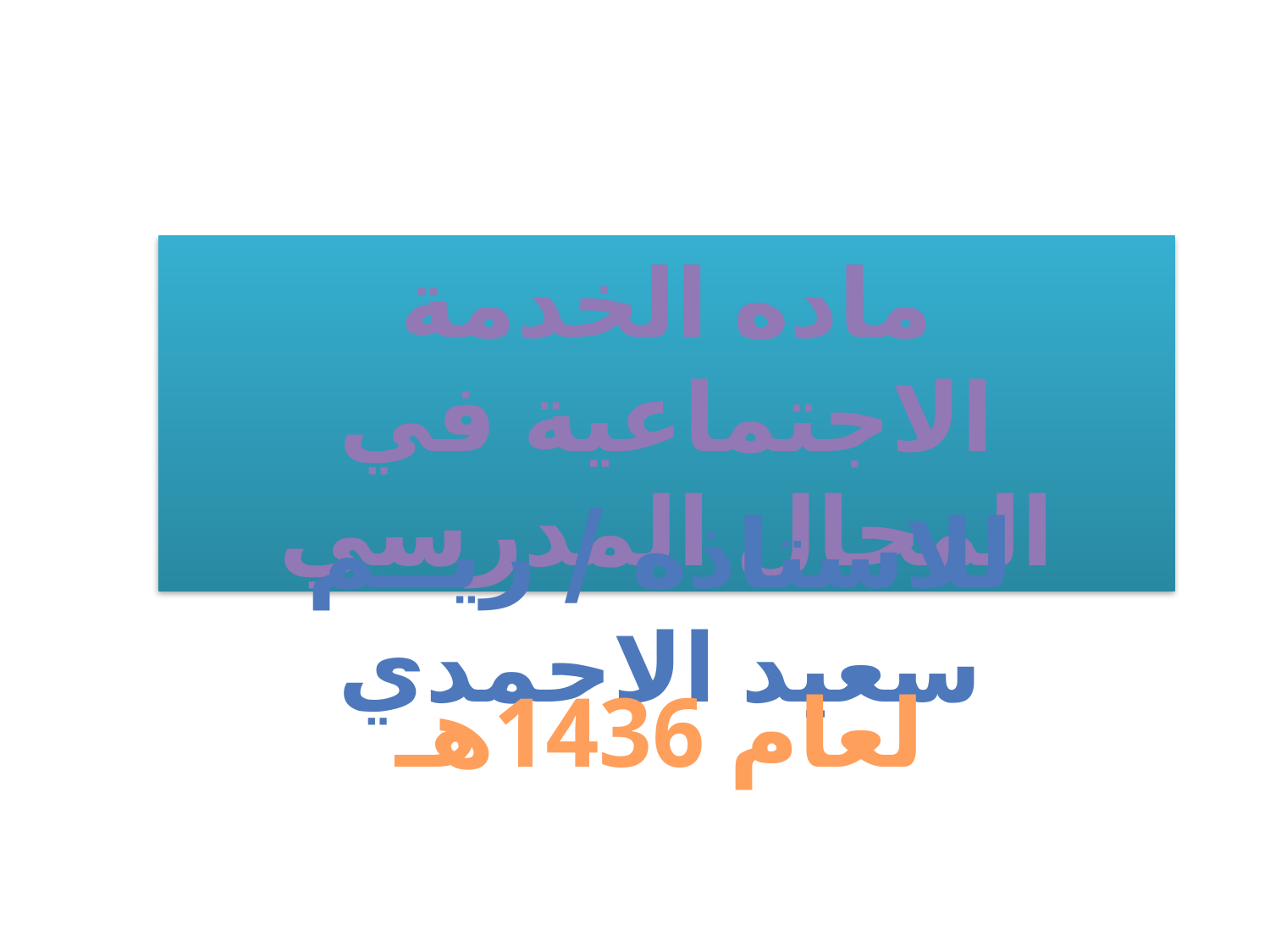

ماده الخدمة الاجتماعية في المجال المدرسي
للاستاذه / ريــم سعيد الاحمدي
لعام 1436هـ